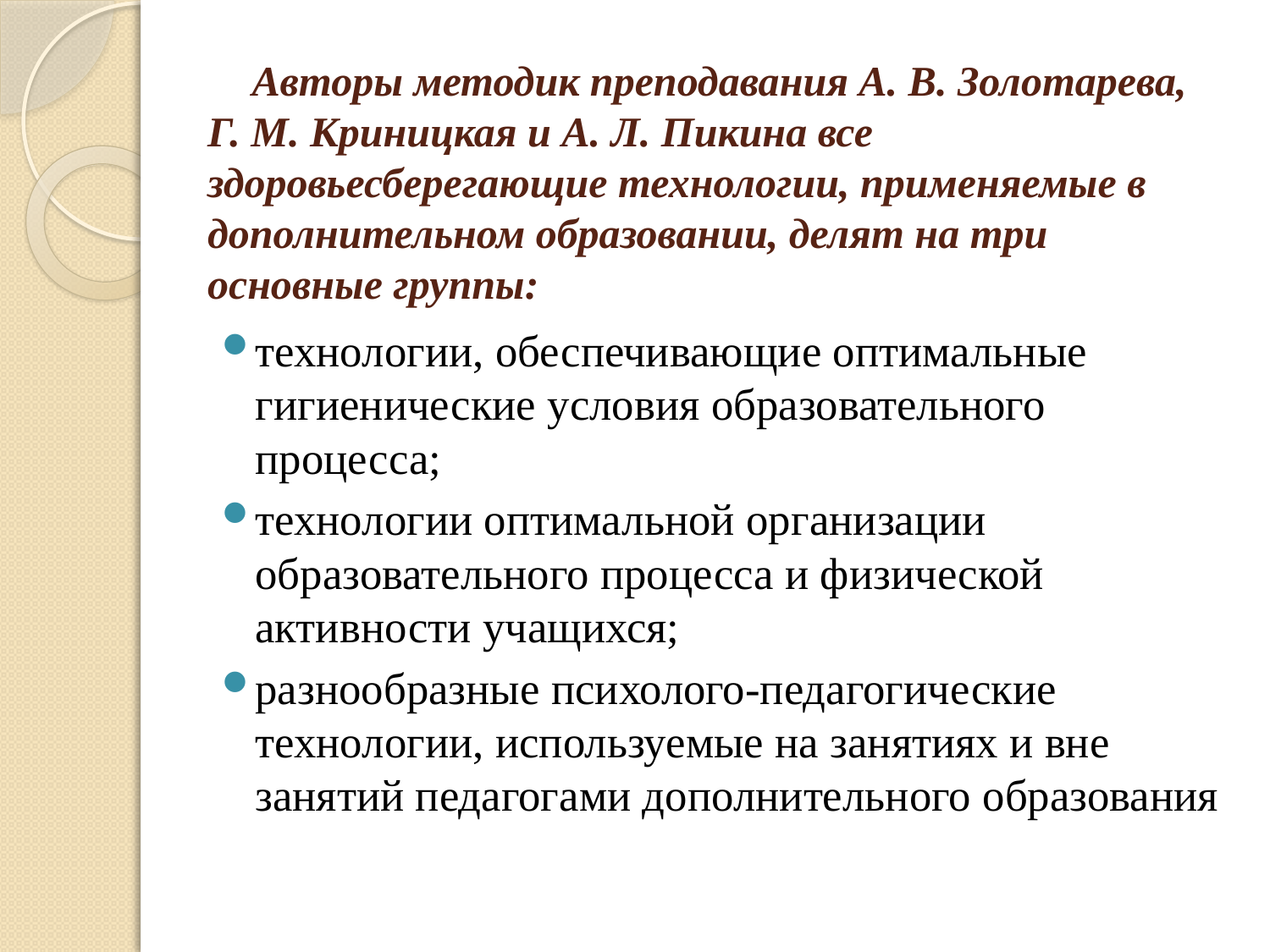

# Авторы методик преподавания А. В. Золотарева, Г. М. Криницкая и А. Л. Пикина все здоровьесберегающие технологии, применяемые в дополнительном образовании, делят на три основные группы:
технологии, обеспечивающие оптимальные гигиенические условия образовательного процесса;
технологии оптимальной организации образовательного процесса и физической активности учащихся;
разнообразные психолого-педагогические технологии, используемые на занятиях и вне занятий педагогами дополнительного образования